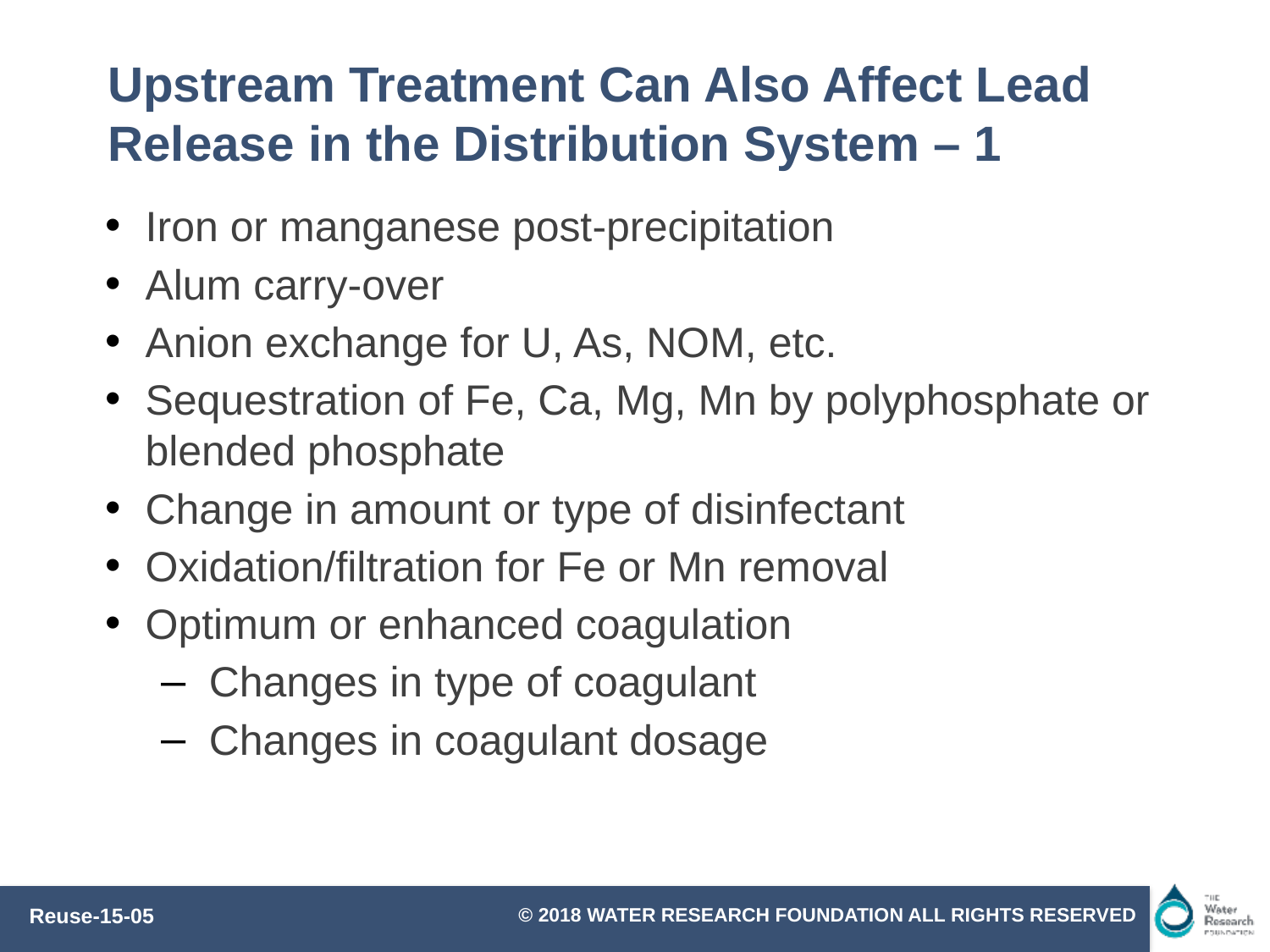

# Upstream Treatment Can Also Affect Lead Release in the Distribution System – 1
Iron or manganese post-precipitation
Alum carry-over
Anion exchange for U, As, NOM, etc.
Sequestration of Fe, Ca, Mg, Mn by polyphosphate or blended phosphate
Change in amount or type of disinfectant
Oxidation/filtration for Fe or Mn removal
Optimum or enhanced coagulation
Changes in type of coagulant
Changes in coagulant dosage